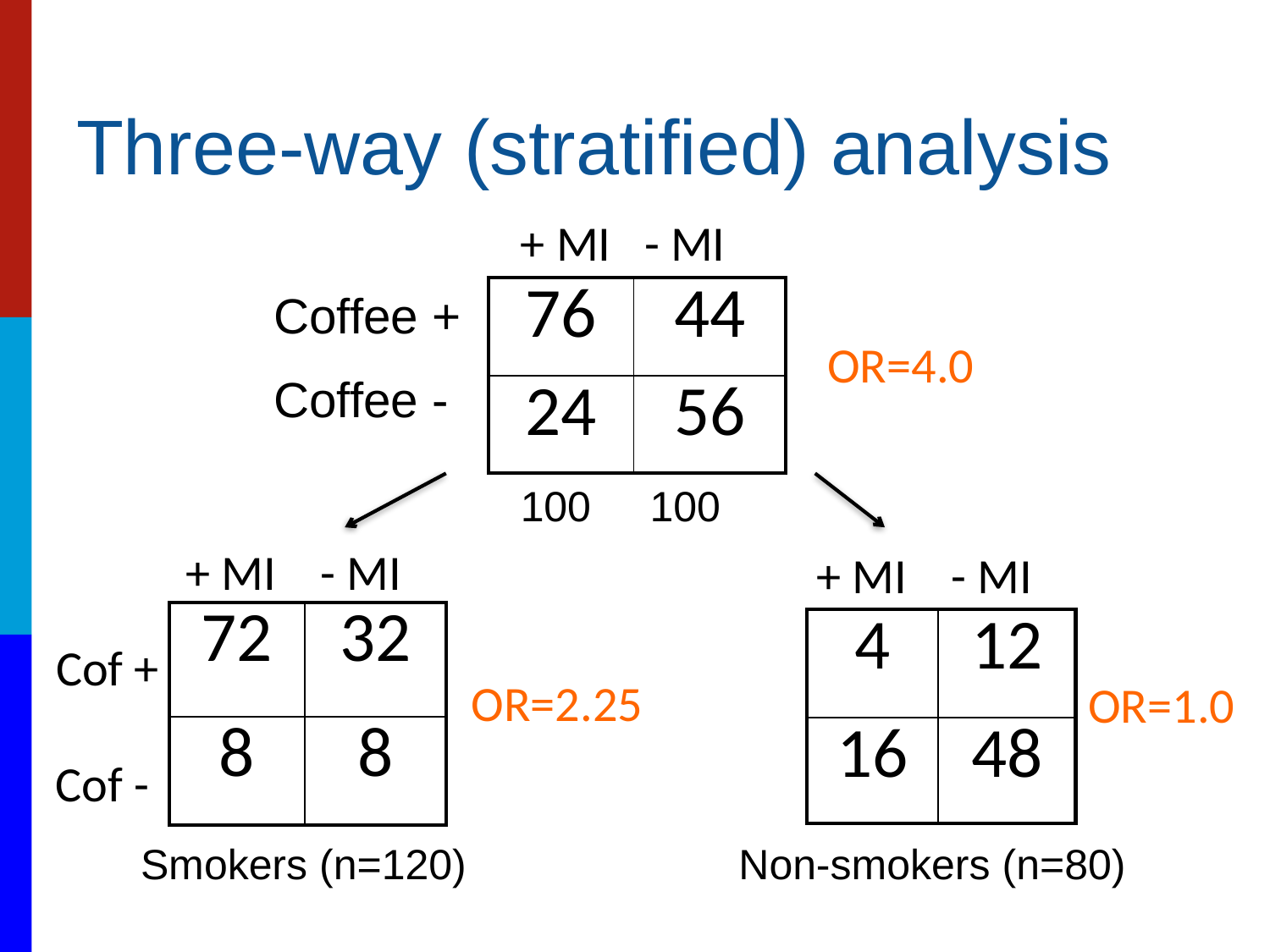

# Three-way (stratified) analysis
+ MI   - MI
Coffee +
Coffee -
| 76 | 44 |
| --- | --- |
| 24 | 56 |
OR=4.0
100     100
+ MI    - MI
Cof +
Cof -
Smokers (n=120)
+ MI    - MI
Non-smokers (n=80)
| 72 | 32 |
| --- | --- |
| 8 | 8 |
| 4 | 12 |
| --- | --- |
| 16 | 48 |
OR=2.25
OR=1.0